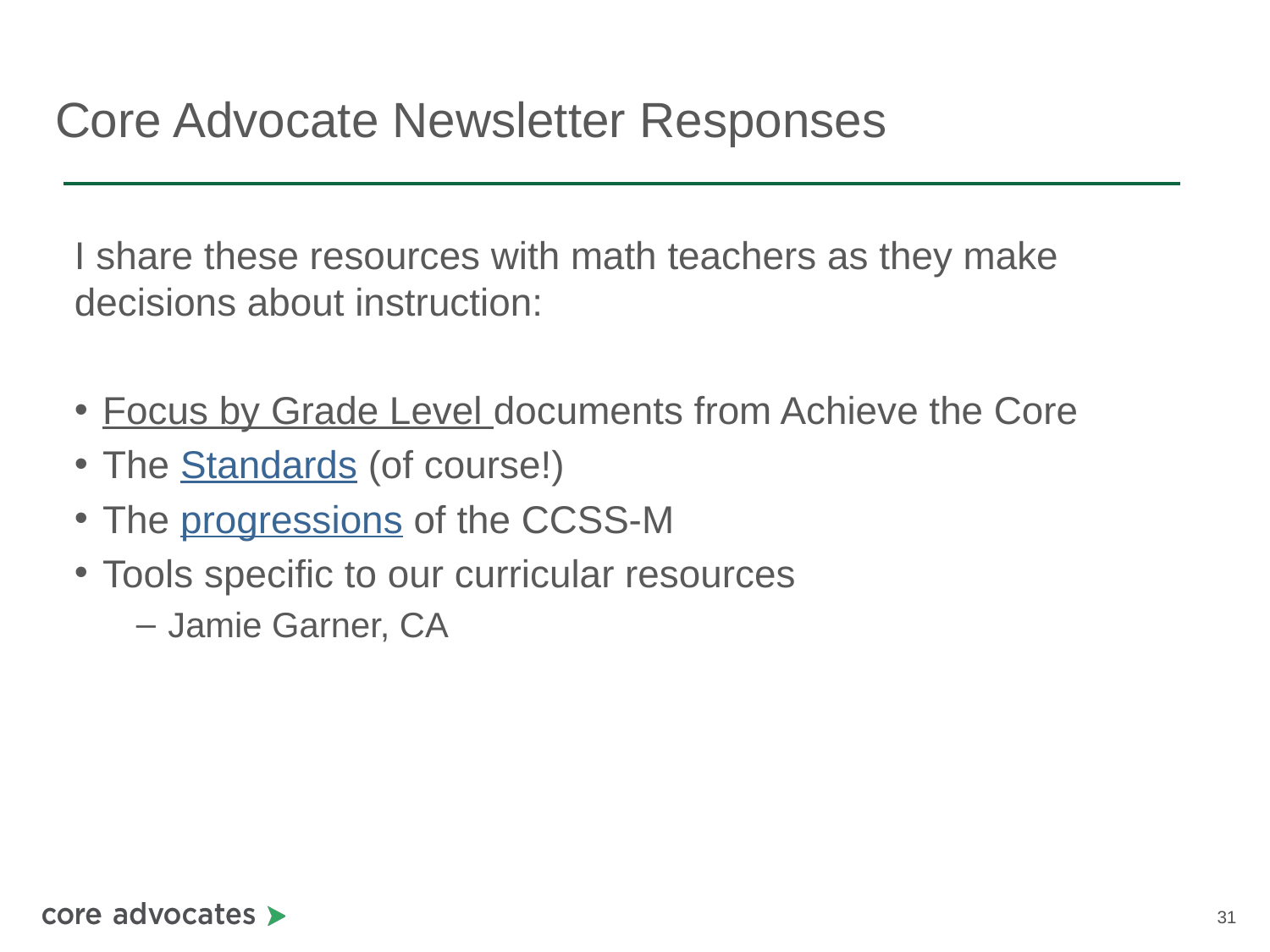

# Core Advocate Newsletter Responses
I share these resources with math teachers as they make decisions about instruction:

Focus by Grade Level documents from Achieve the Core
The Standards (of course!)
The progressions of the CCSS-M
Tools specific to our curricular resources
 Jamie Garner, CA